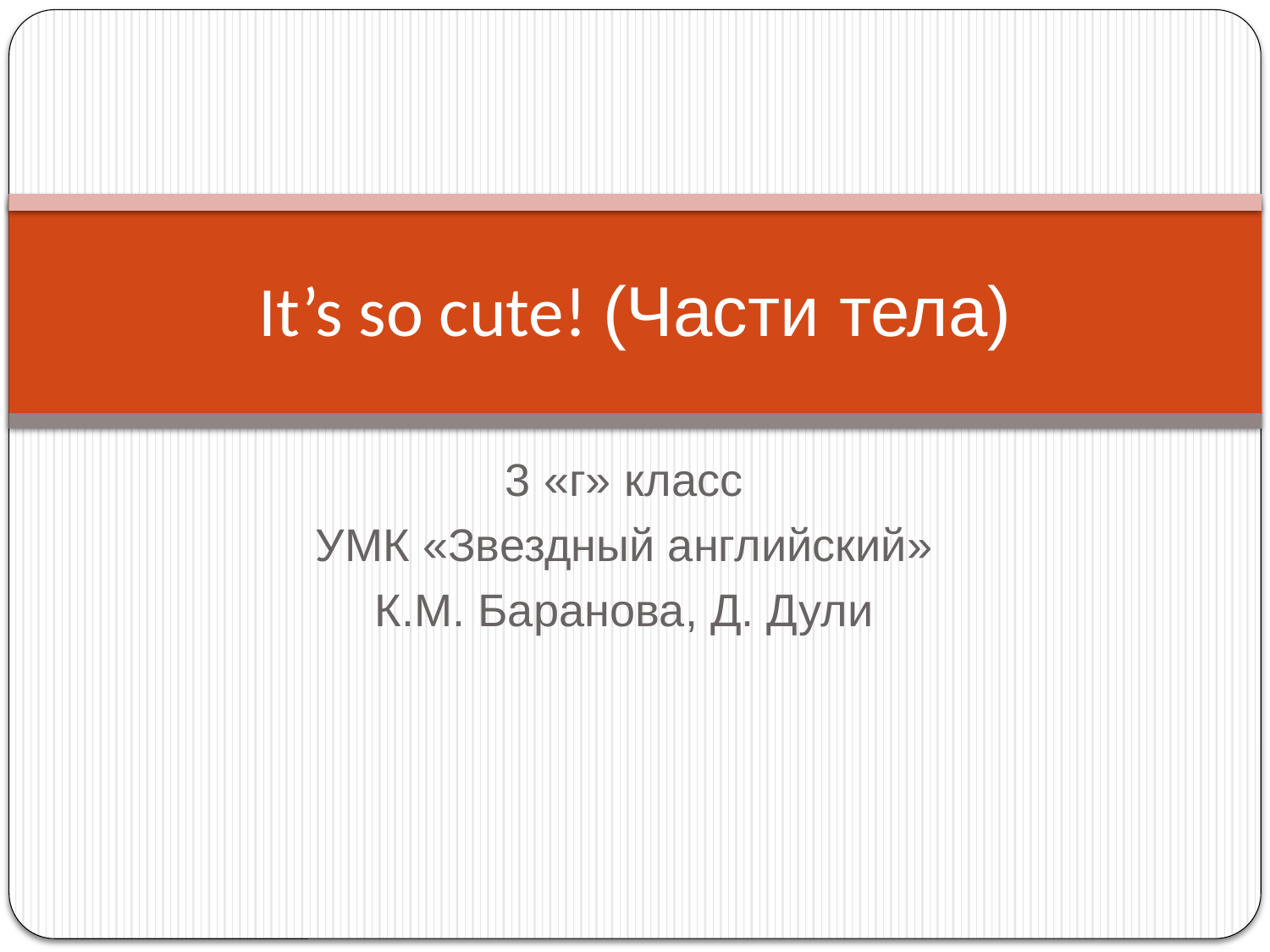

# It’s so cute! (Части тела)
3 «г» класс
УМК «Звездный английский»
К.М. Баранова, Д. Дули